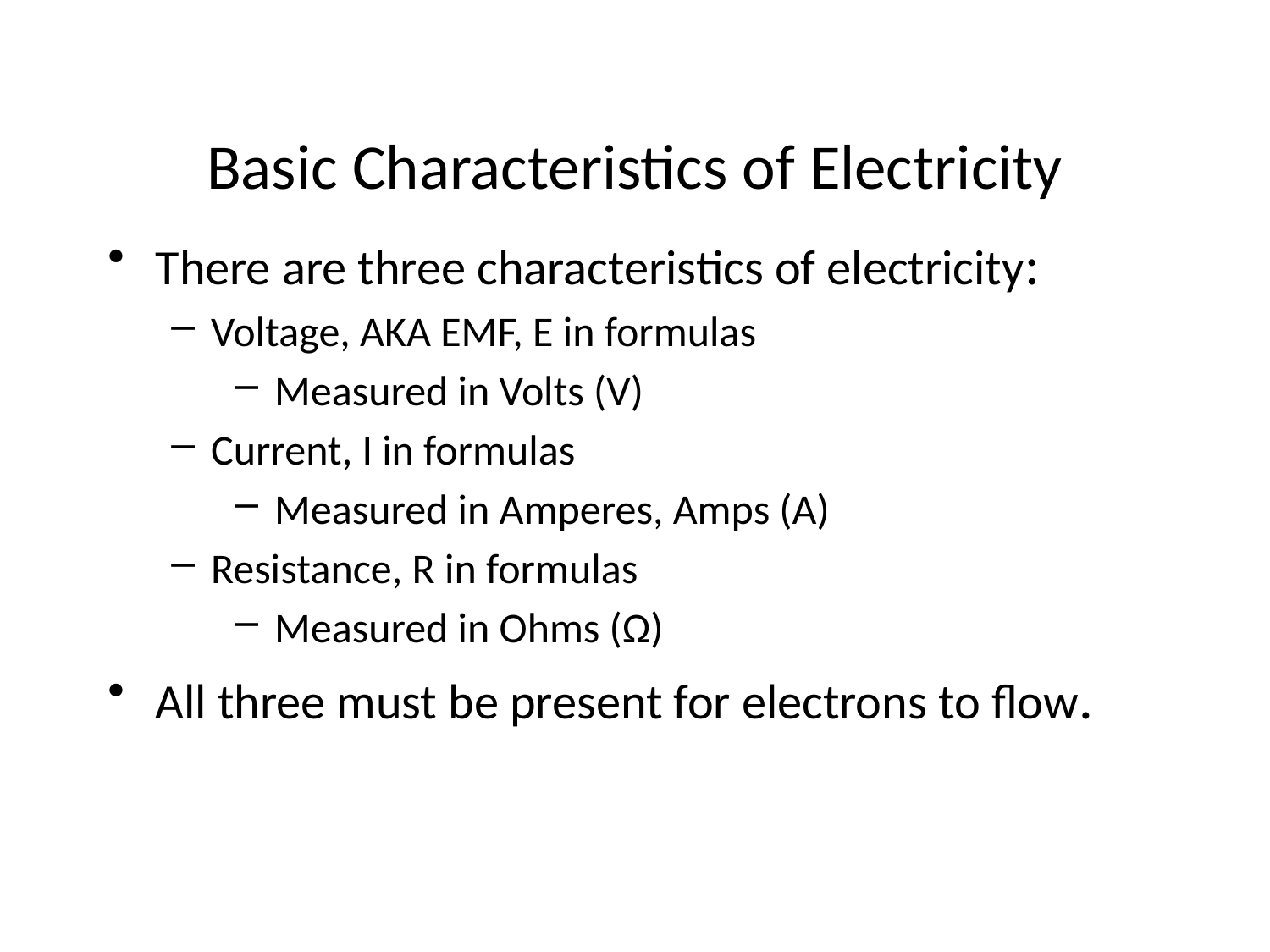

Basic Characteristics of Electricity
There are three characteristics of electricity:
Voltage, AKA EMF, E in formulas
Measured in Volts (V)
Current, I in formulas
Measured in Amperes, Amps (A)
Resistance, R in formulas
Measured in Ohms (Ω)
All three must be present for electrons to flow.